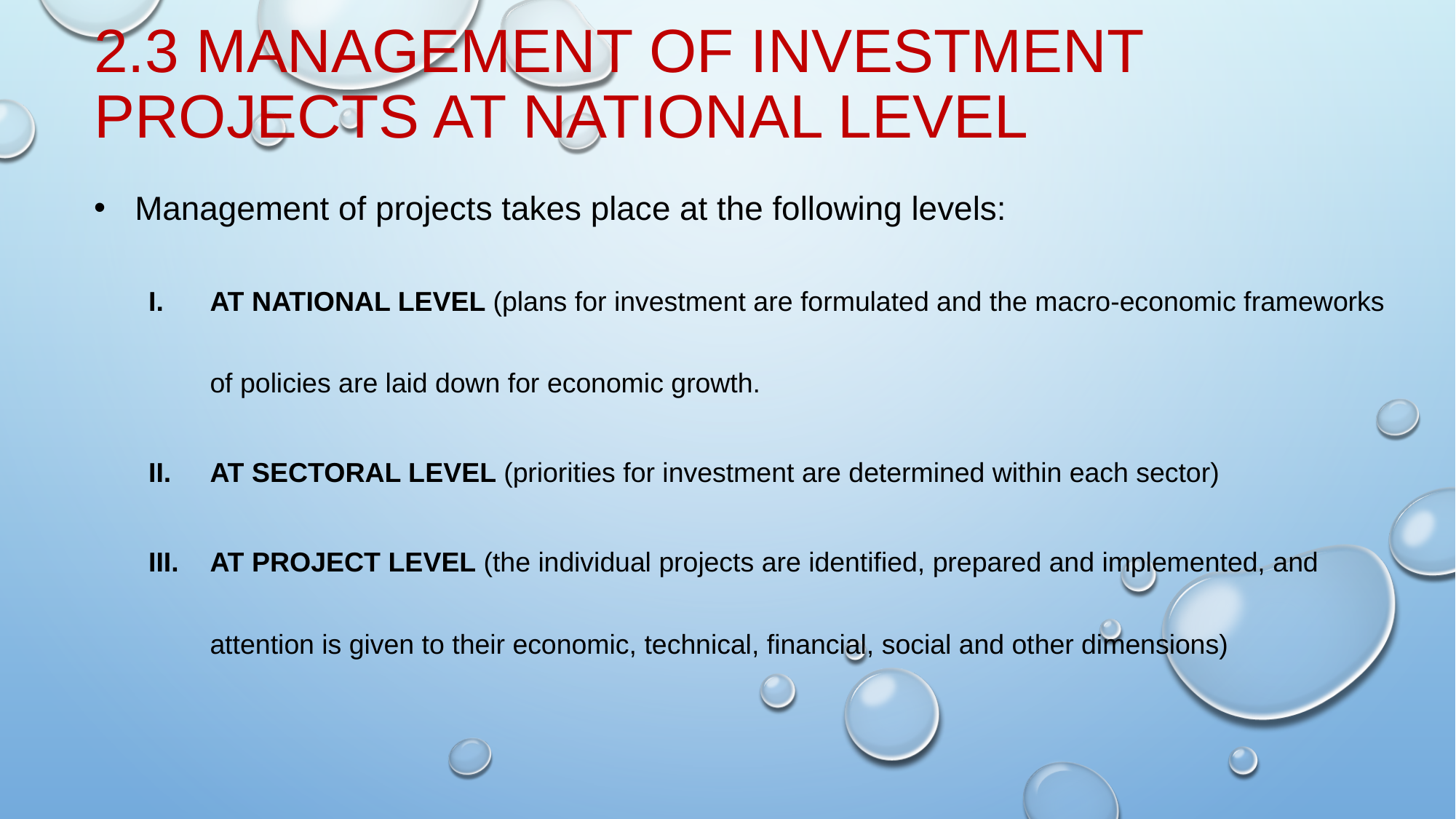

# 2.3 Management of investment projects at national level
Management of projects takes place at the following levels:
AT NATIONAL LEVEL (plans for investment are formulated and the macro-economic frameworks of policies are laid down for economic growth.
AT SECTORAL LEVEL (priorities for investment are determined within each sector)
AT PROJECT LEVEL (the individual projects are identified, prepared and implemented, and attention is given to their economic, technical, financial, social and other dimensions)